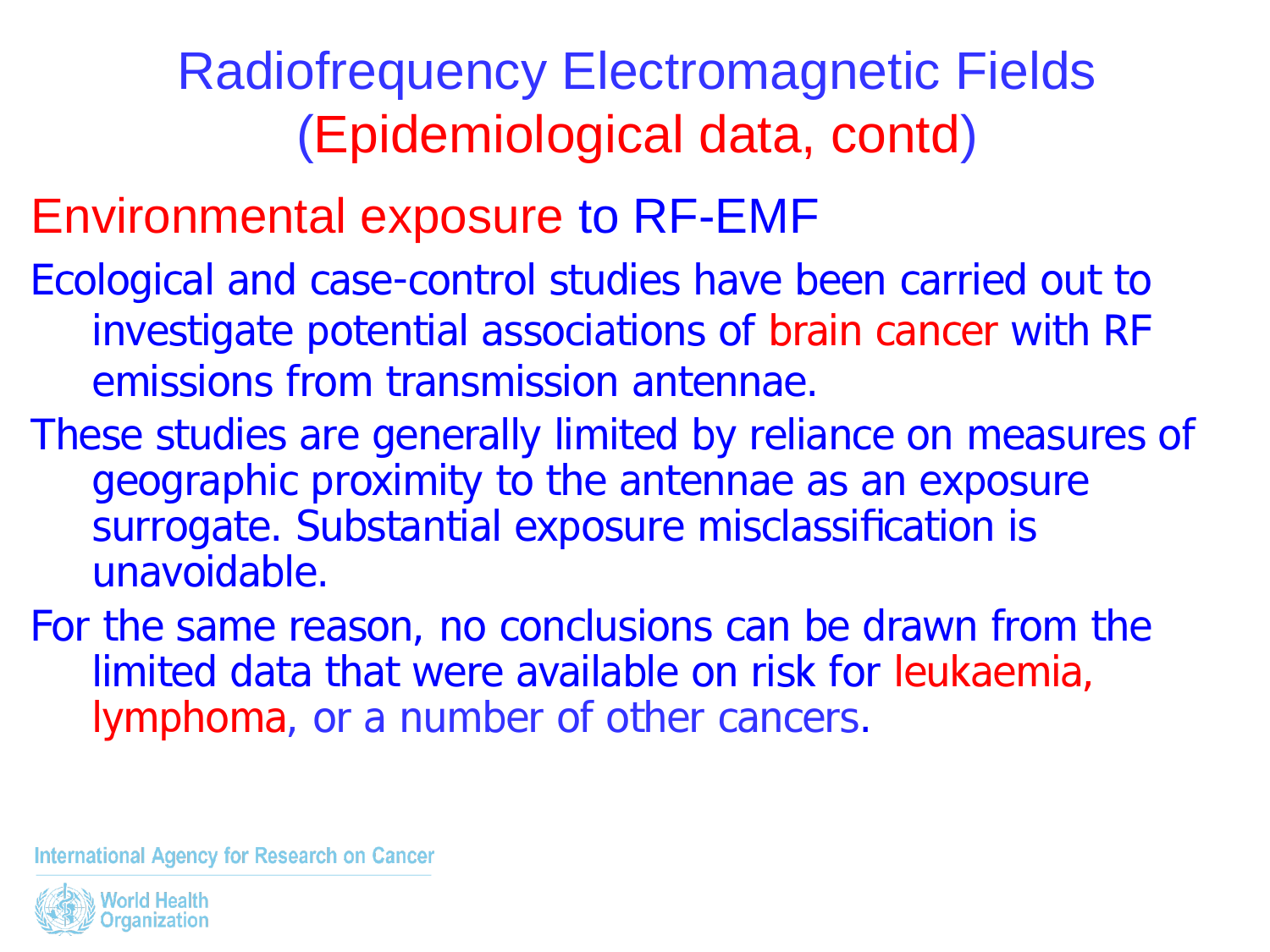

Radiofrequency Electromagnetic Fields
(Epidemiological data, contd)
Environmental exposure to RF-EMF
Ecological and case-control studies have been carried out to investigate potential associations of brain cancer with RF emissions from transmission antennae.
These studies are generally limited by reliance on measures of geographic proximity to the antennae as an exposure surrogate. Substantial exposure misclassification is unavoidable.
For the same reason, no conclusions can be drawn from the limited data that were available on risk for leukaemia, lymphoma, or a number of other cancers.